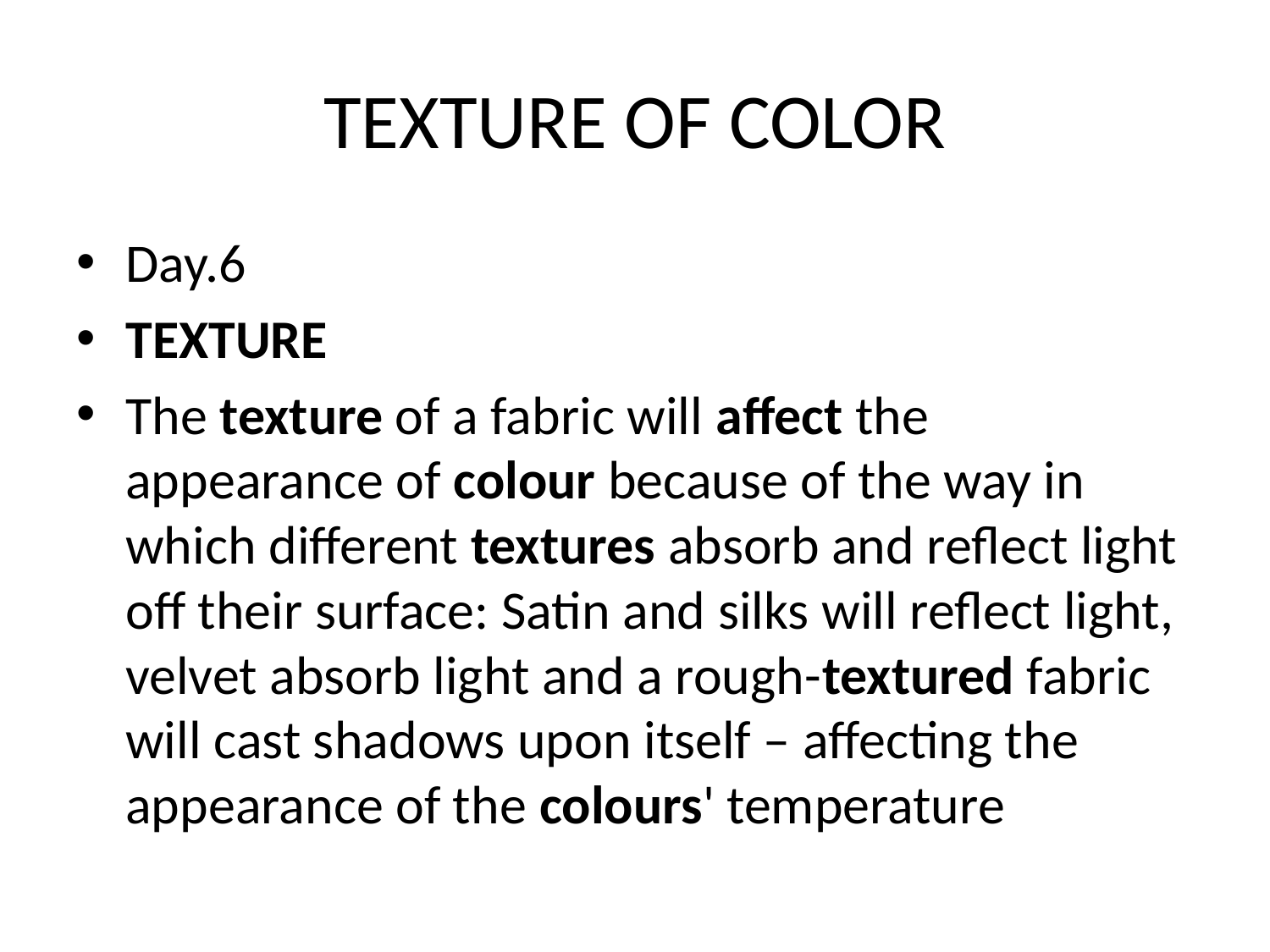

# TEXTURE OF COLOR
Day.6
TEXTURE
The texture of a fabric will affect the appearance of colour because of the way in which different textures absorb and reflect light off their surface: Satin and silks will reflect light, velvet absorb light and a rough-textured fabric will cast shadows upon itself – affecting the appearance of the colours' temperature